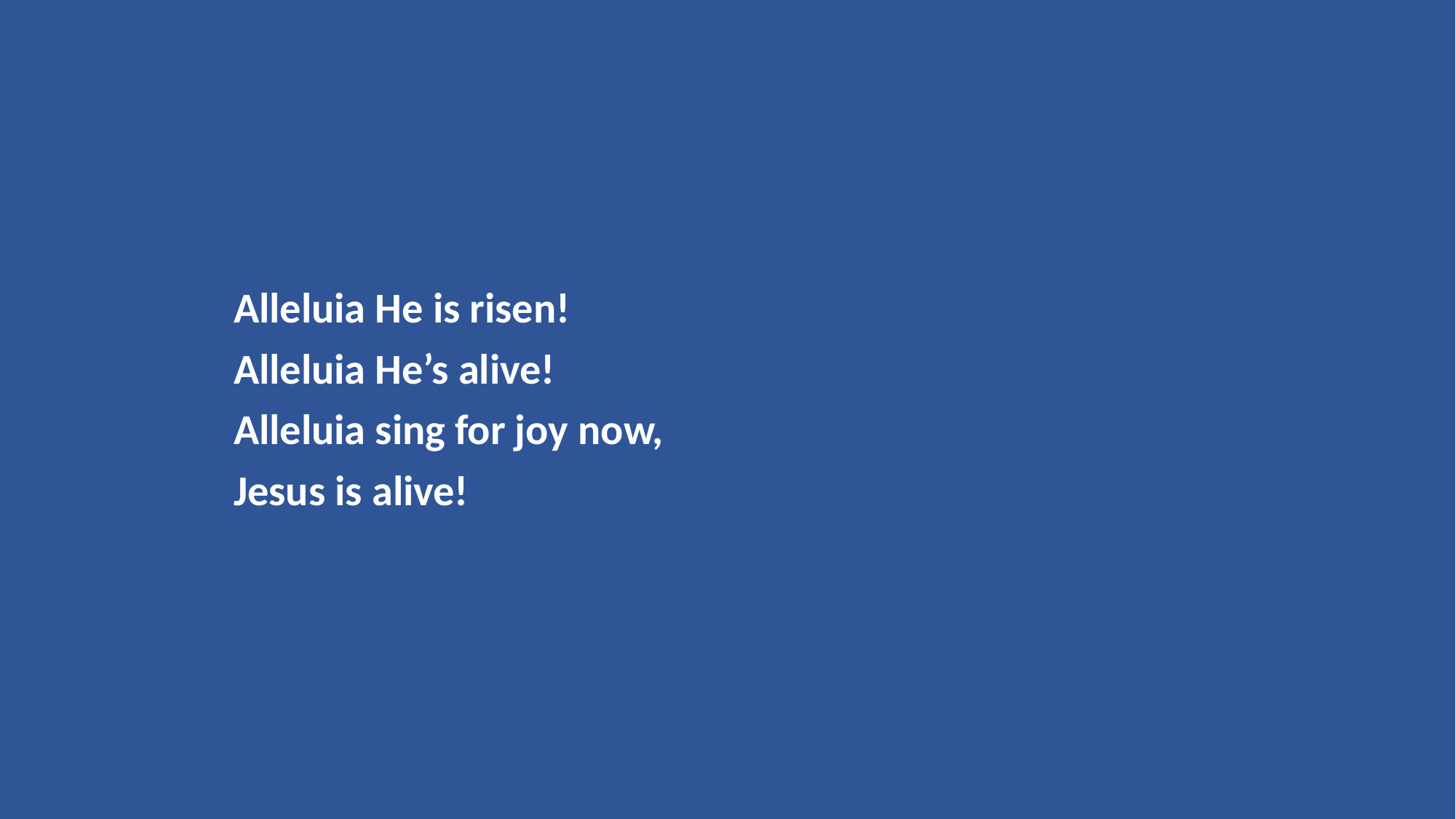

Alleluia He is risen!
Alleluia He’s alive!
Alleluia sing for joy now,
Jesus is alive!